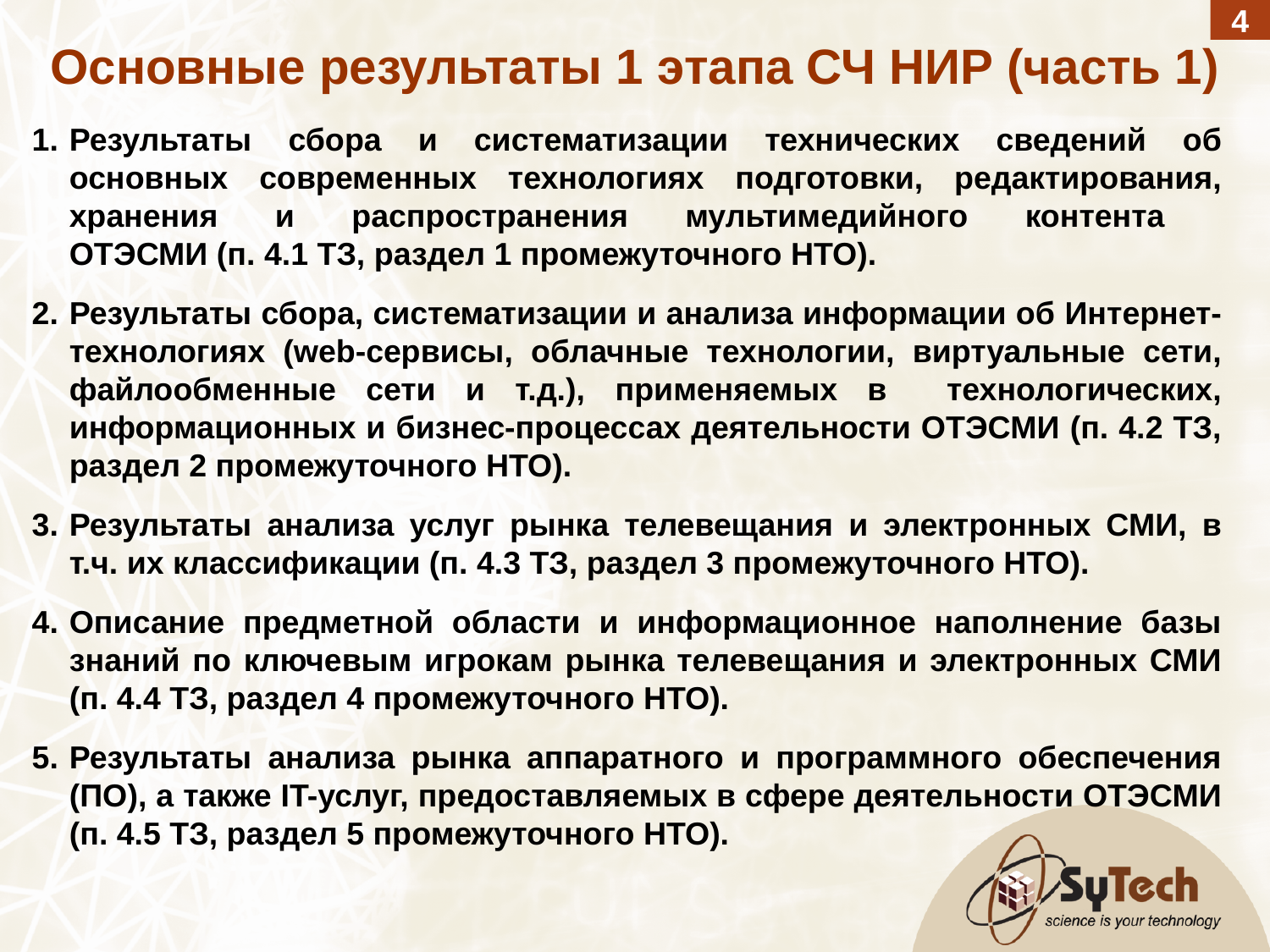

4
Основные результаты 1 этапа СЧ НИР (часть 1)

Результаты сбора и систематизации технических сведений об основных современных технологиях подготовки, редактирования, хранения и распространения мультимедийного контента
ОТЭСМИ (п. 4.1 ТЗ, раздел 1 промежуточного НТО).
Результаты сбора, систематизации и анализа информации об Интернет-технологиях (web-сервисы, облачные технологии, виртуальные сети, файлообменные сети и т.д.), применяемых в  технологических, информационных и бизнес-процессах деятельности ОТЭСМИ (п. 4.2 ТЗ, раздел 2 промежуточного НТО).
Результаты анализа услуг рынка телевещания и электронных СМИ, в т.ч. их классификации (п. 4.3 ТЗ, раздел 3 промежуточного НТО).
Описание предметной области и информационное наполнение базы знаний по ключевым игрокам рынка телевещания и электронных СМИ (п. 4.4 ТЗ, раздел 4 промежуточного НТО).
Результаты анализа рынка аппаратного и программного обеспечения (ПО), а также IT-услуг, предоставляемых в сфере деятельности ОТЭСМИ (п. 4.5 ТЗ, раздел 5 промежуточного НТО).